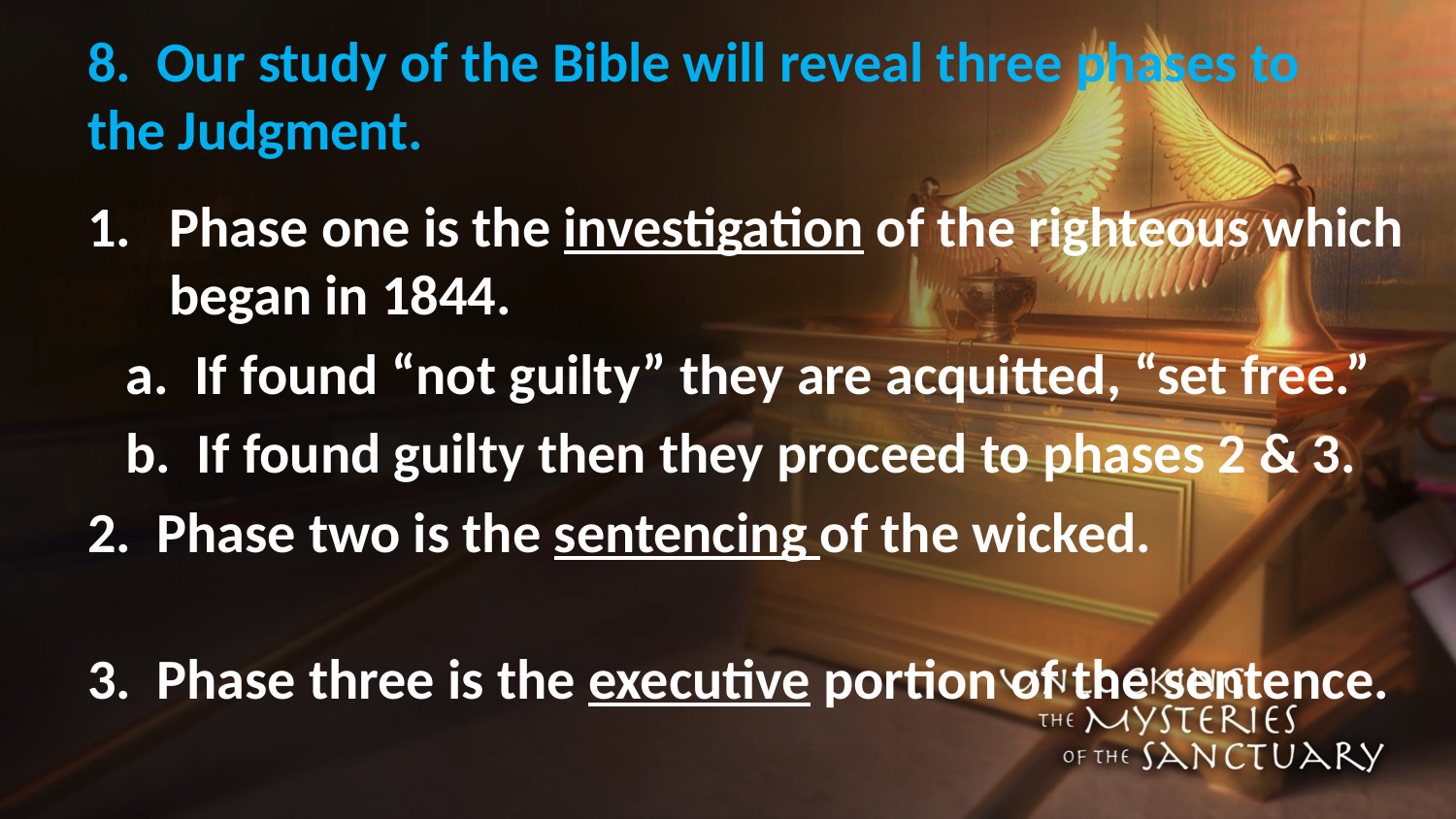

# 8.  Our study of the Bible will reveal three phases to the Judgment.
Phase one is the investigation of the righteous which began in 1844.
   a.  If found “not guilty” they are acquitted, “set free.”
   b.  If found guilty then they proceed to phases 2 & 3.
2.  Phase two is the sentencing of the wicked.
3.  Phase three is the executive portion of the sentence.